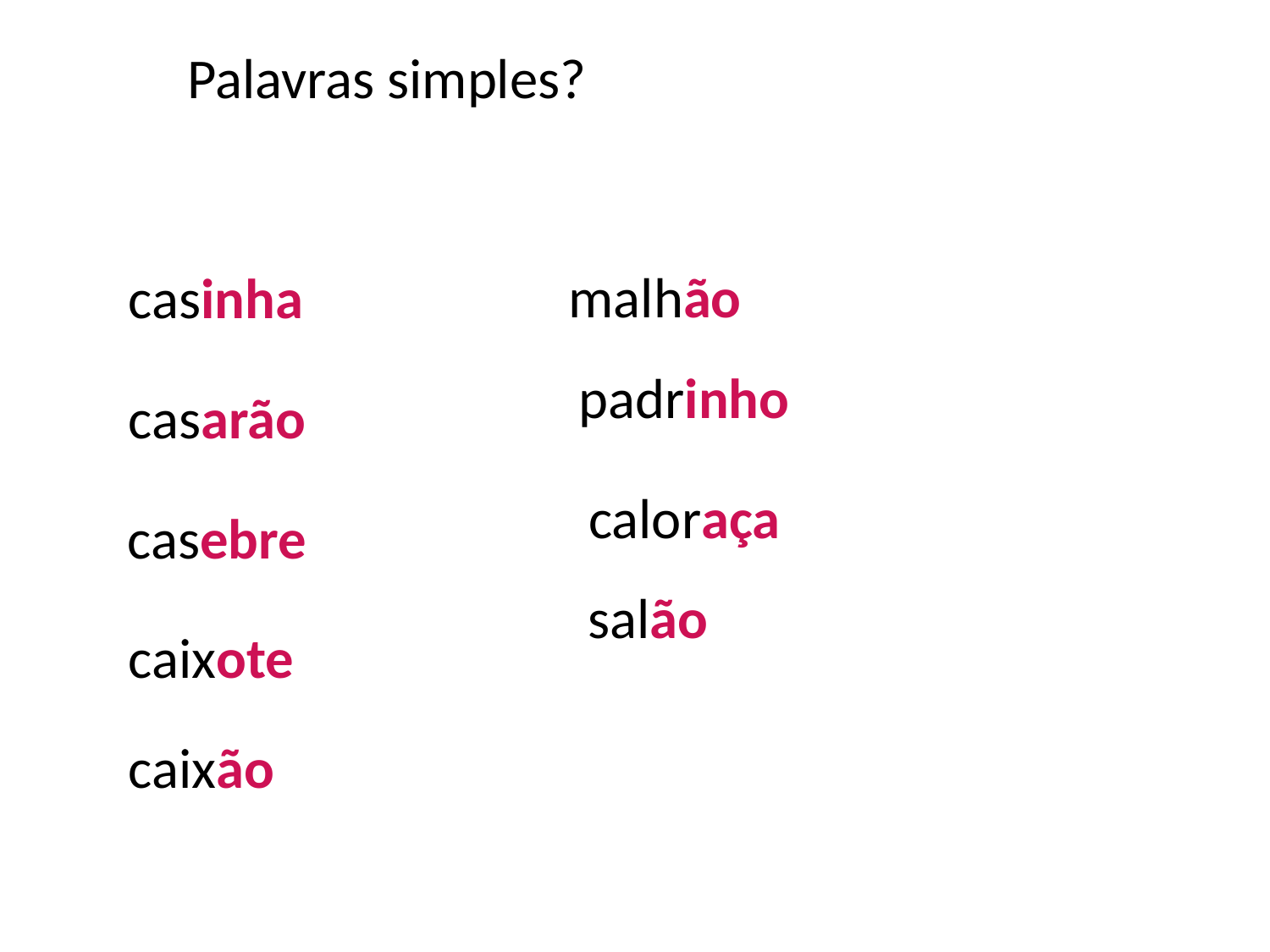

Palavras simples?
malhão
casinha
padrinho
casarão
caloraça
casebre
salão
caixote
caixão